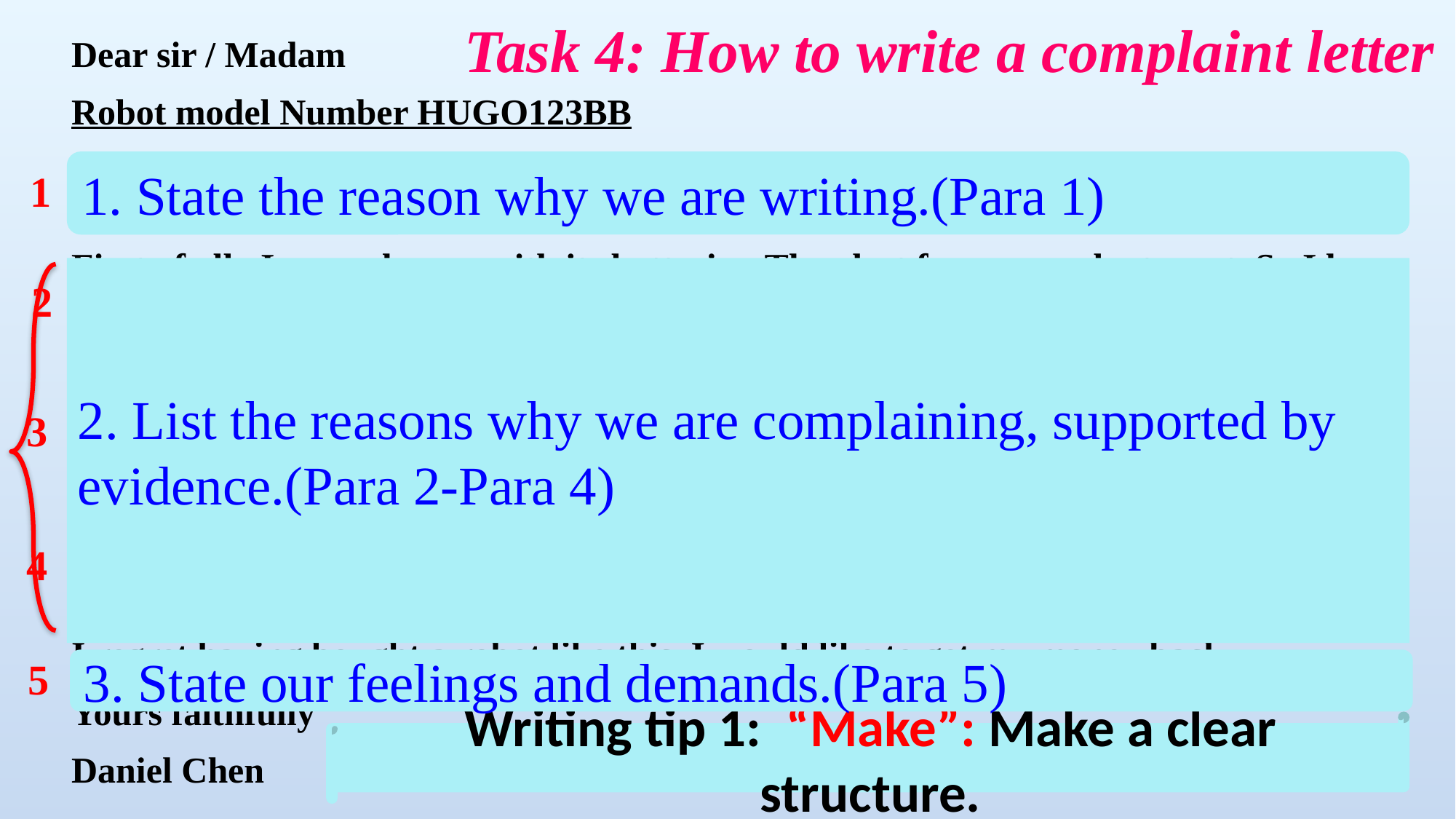

Task 4: How to write a complaint letter
Dear sir / Madam
Robot model Number HUGO123BB
Two weeks ago, I bought a robot from your shop.However, I am not satisfied with it at all.
First of all , I am unhappy with its batteries. They last for one week at most. So I have
to change them often. I think they should last for at least 2 months.
I think a robot should work 24 hours a day, and I want my robot to help me with my homework.However, this robot is very lazy. I need to give it instructions all the time. Otherwise, I need to do everything myself.
The quality of this robot is not up to standard either. A good robot should only need checking every 6 months. My robot has already stopped working completely. I do not know what is wrong with it.
I regret having bought a robot like this. I would like to get my money back.
Yours faithfully
Daniel Chen

1. State the reason why we are writing.(Para 1)
1
2. List the reasons why we are complaining, supported by evidence.(Para 2-Para 4)

2
3
4
5
3. State our feelings and demands.(Para 5)
Writing tip 1:  “Make”: Make a clear structure.